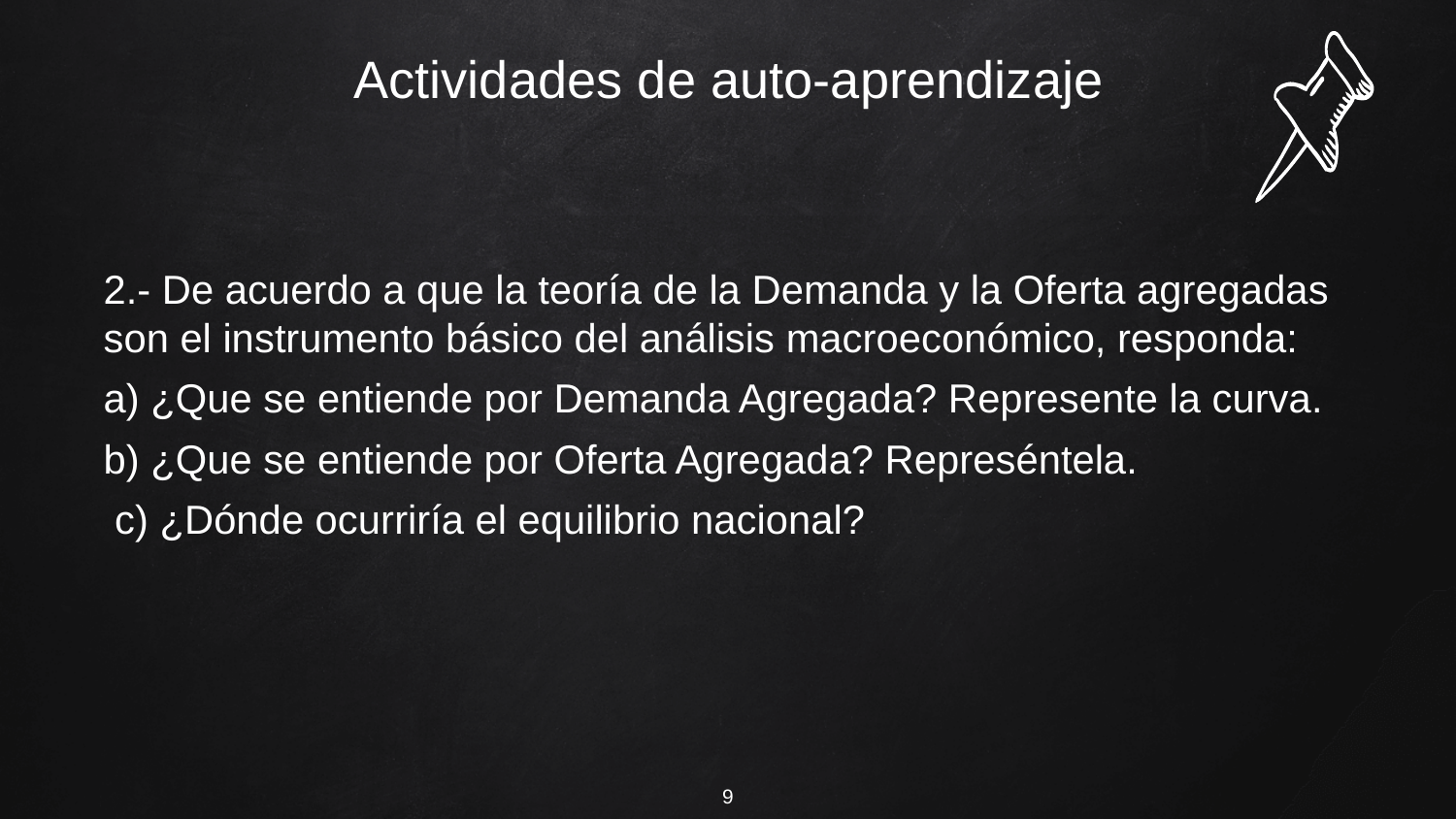

# Actividades de auto-aprendizaje

2.- De acuerdo a que la teoría de la Demanda y la Oferta agregadas son el instrumento básico del análisis macroeconómico, responda:
a) ¿Que se entiende por Demanda Agregada? Represente la curva.
b) ¿Que se entiende por Oferta Agregada? Represéntela.
 c) ¿Dónde ocurriría el equilibrio nacional?

9